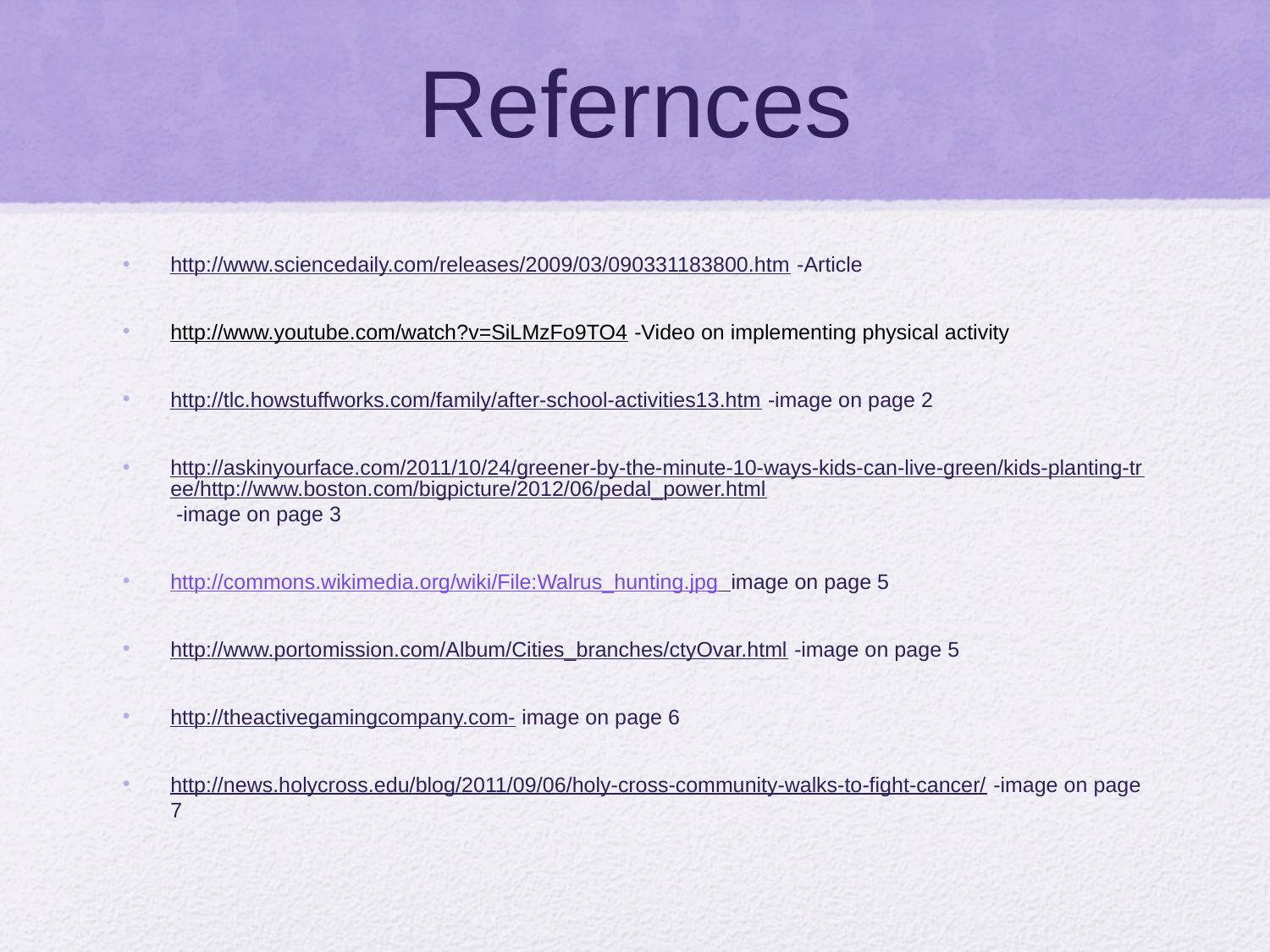

# Refernces
http://www.sciencedaily.com/releases/2009/03/090331183800.htm -Article
http://www.youtube.com/watch?v=SiLMzFo9TO4 -Video on implementing physical activity
http://tlc.howstuffworks.com/family/after-school-activities13.htm -image on page 2
http://askinyourface.com/2011/10/24/greener-by-the-minute-10-ways-kids-can-live-green/kids-planting-tree/http://www.boston.com/bigpicture/2012/06/pedal_power.html -image on page 3
http://commons.wikimedia.org/wiki/File:Walrus_hunting.jpg  image on page 5
http://www.portomission.com/Album/Cities_branches/ctyOvar.html -image on page 5
http://theactivegamingcompany.com- image on page 6
http://news.holycross.edu/blog/2011/09/06/holy-cross-community-walks-to-fight-cancer/ -image on page 7